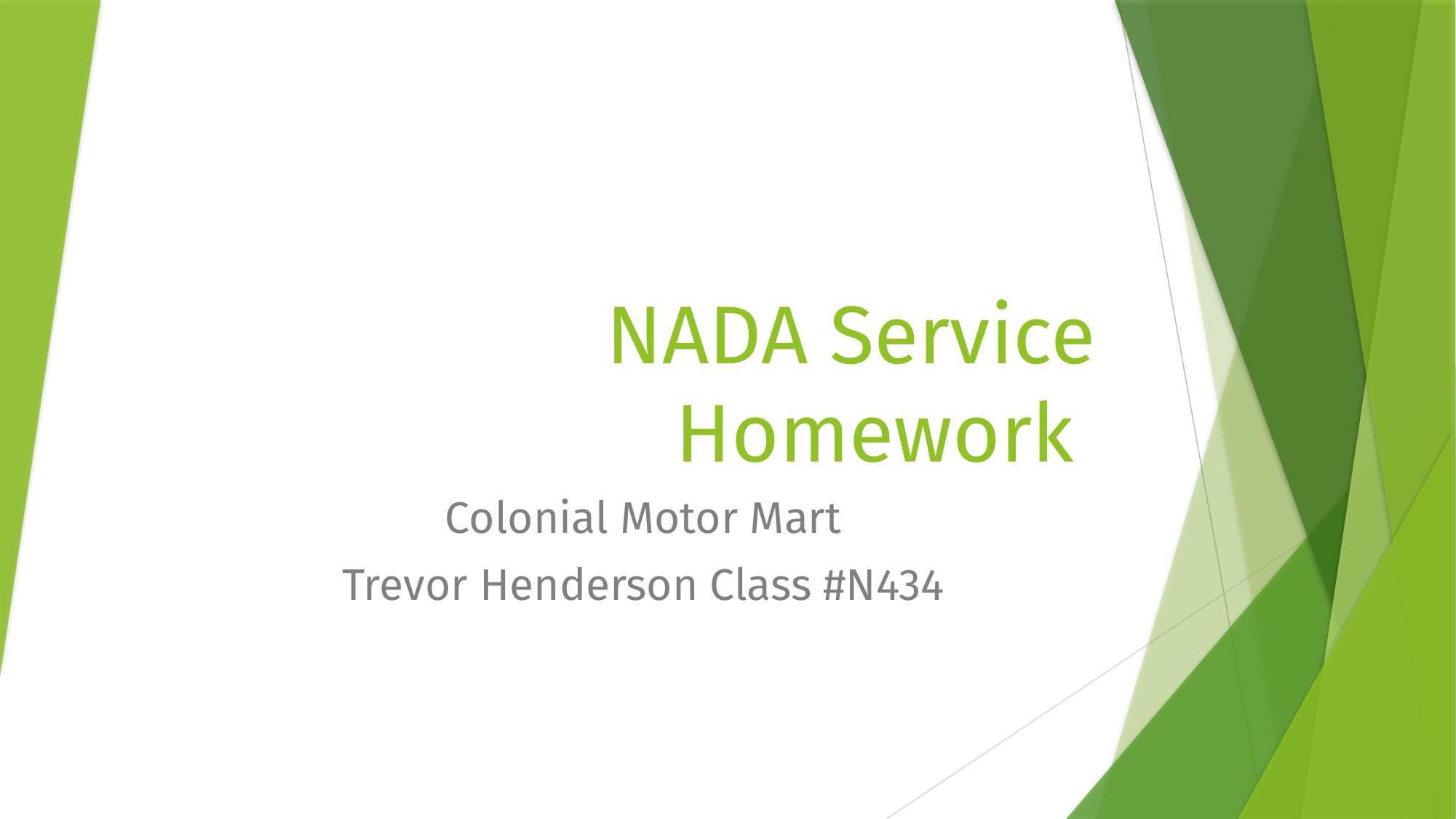

# NADA Service Homework
Colonial Motor Mart
Trevor Henderson Class #N434